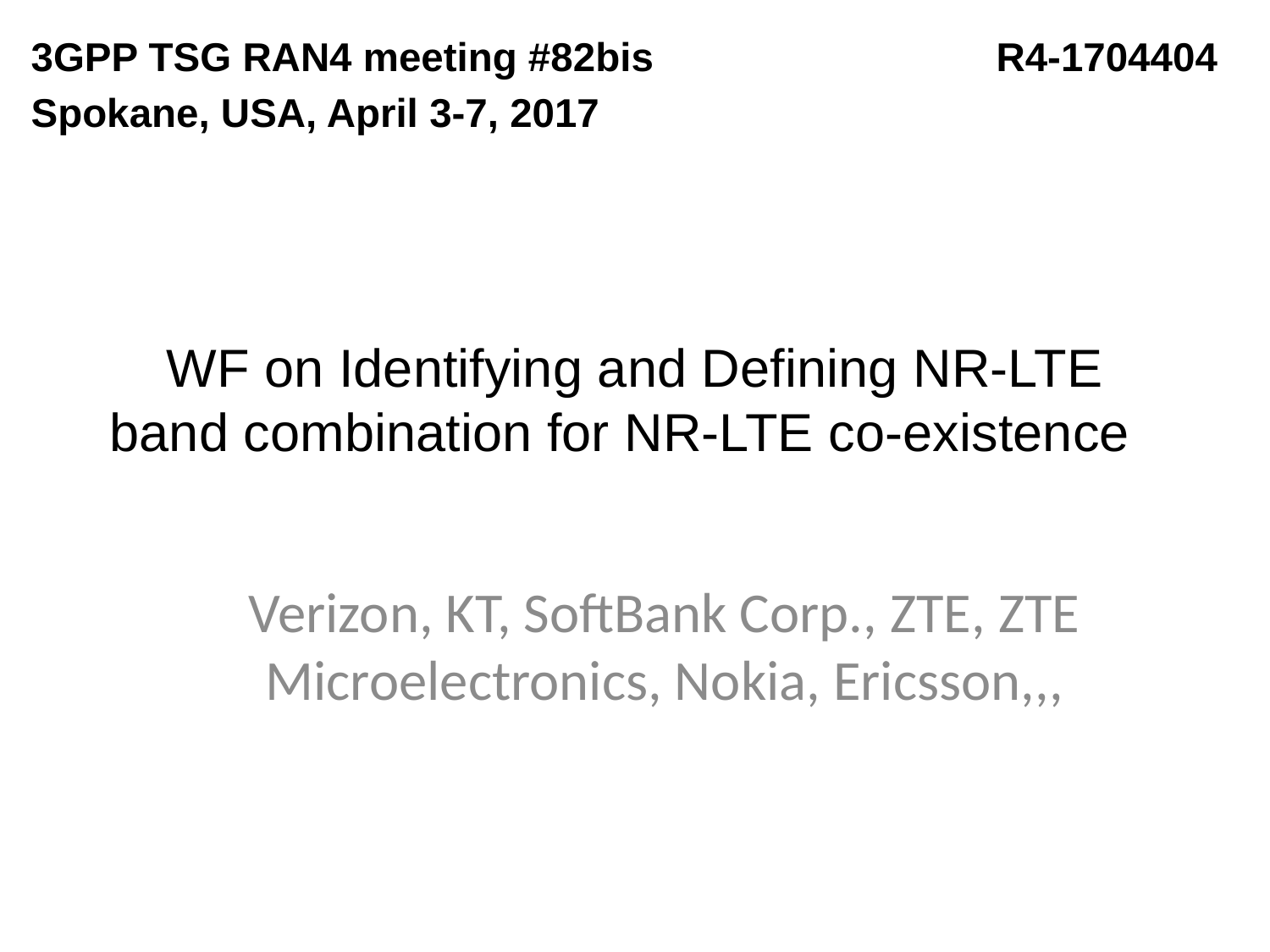

3GPP TSG RAN4 meeting #82bis			R4-1704404
Spokane, USA, April 3-7, 2017
# WF on Identifying and Defining NR-LTE band combination for NR-LTE co-existence
Verizon, KT, SoftBank Corp., ZTE, ZTE Microelectronics, Nokia, Ericsson,,,